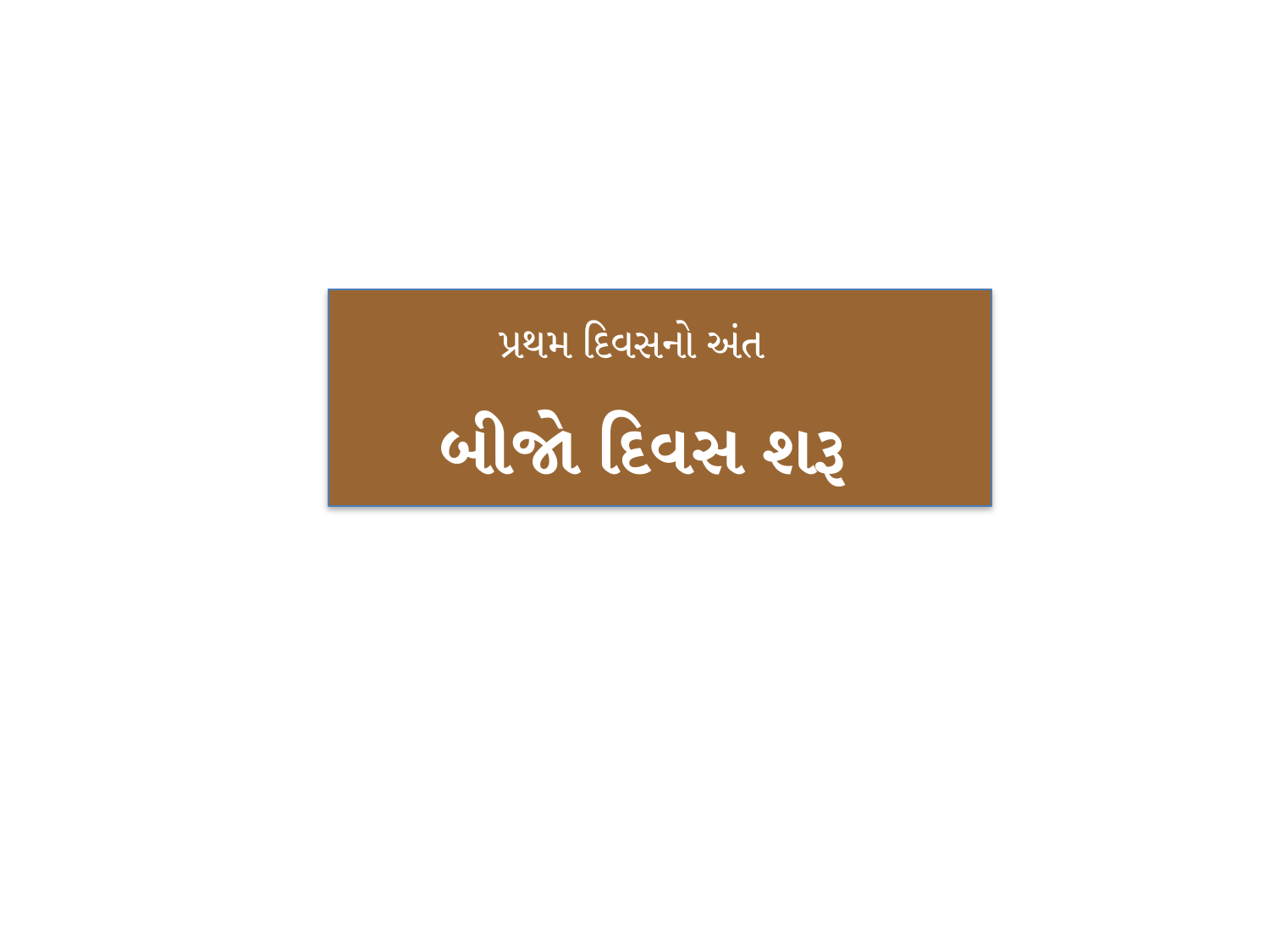

પ્રથમ દિવસનો અંત

# બીજો દિવસ શરૂ